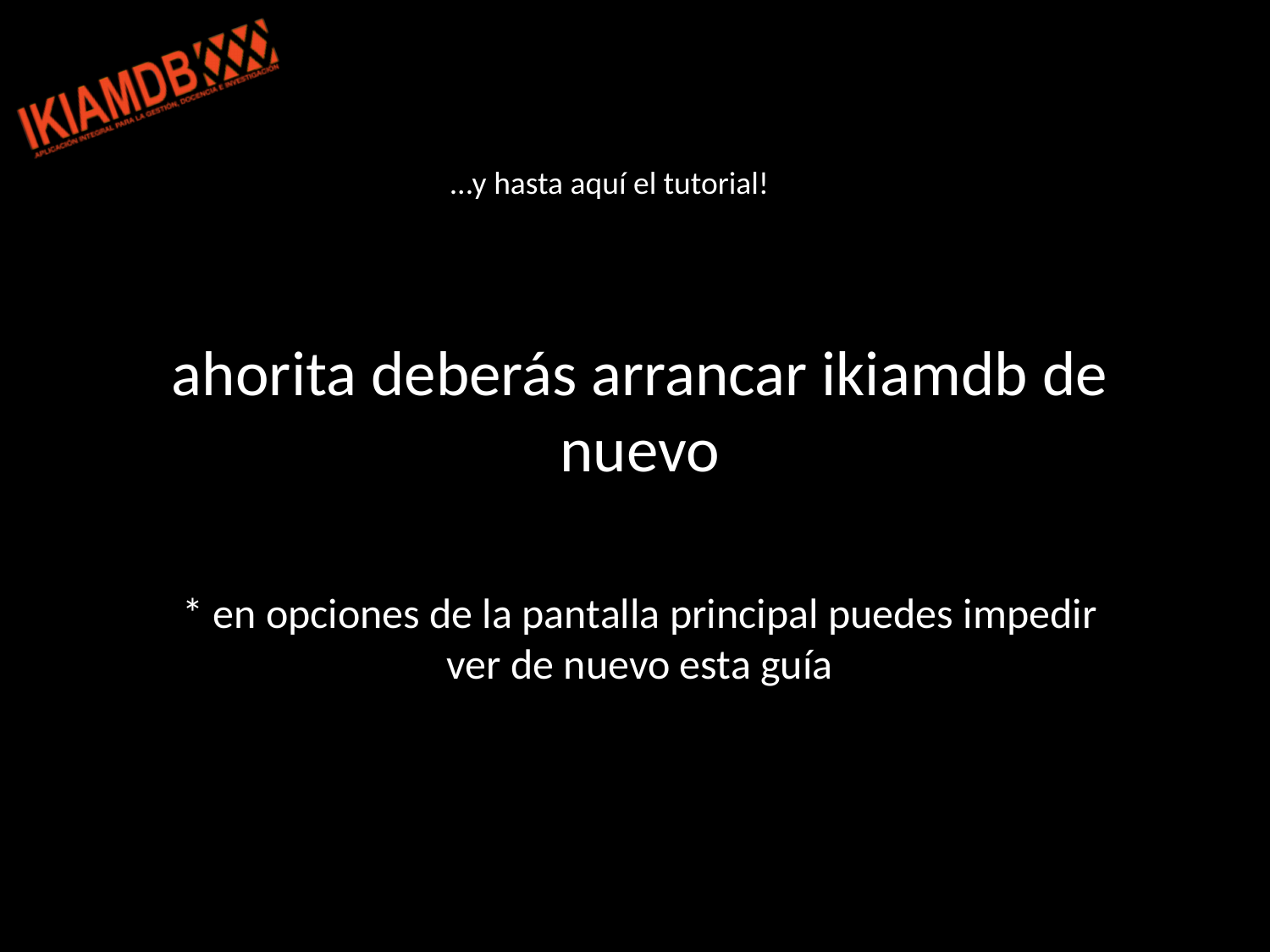

...y hasta aquí el tutorial!
ahorita deberás arrancar ikiamdb de nuevo

* en opciones de la pantalla principal puedes impedir ver de nuevo esta guía